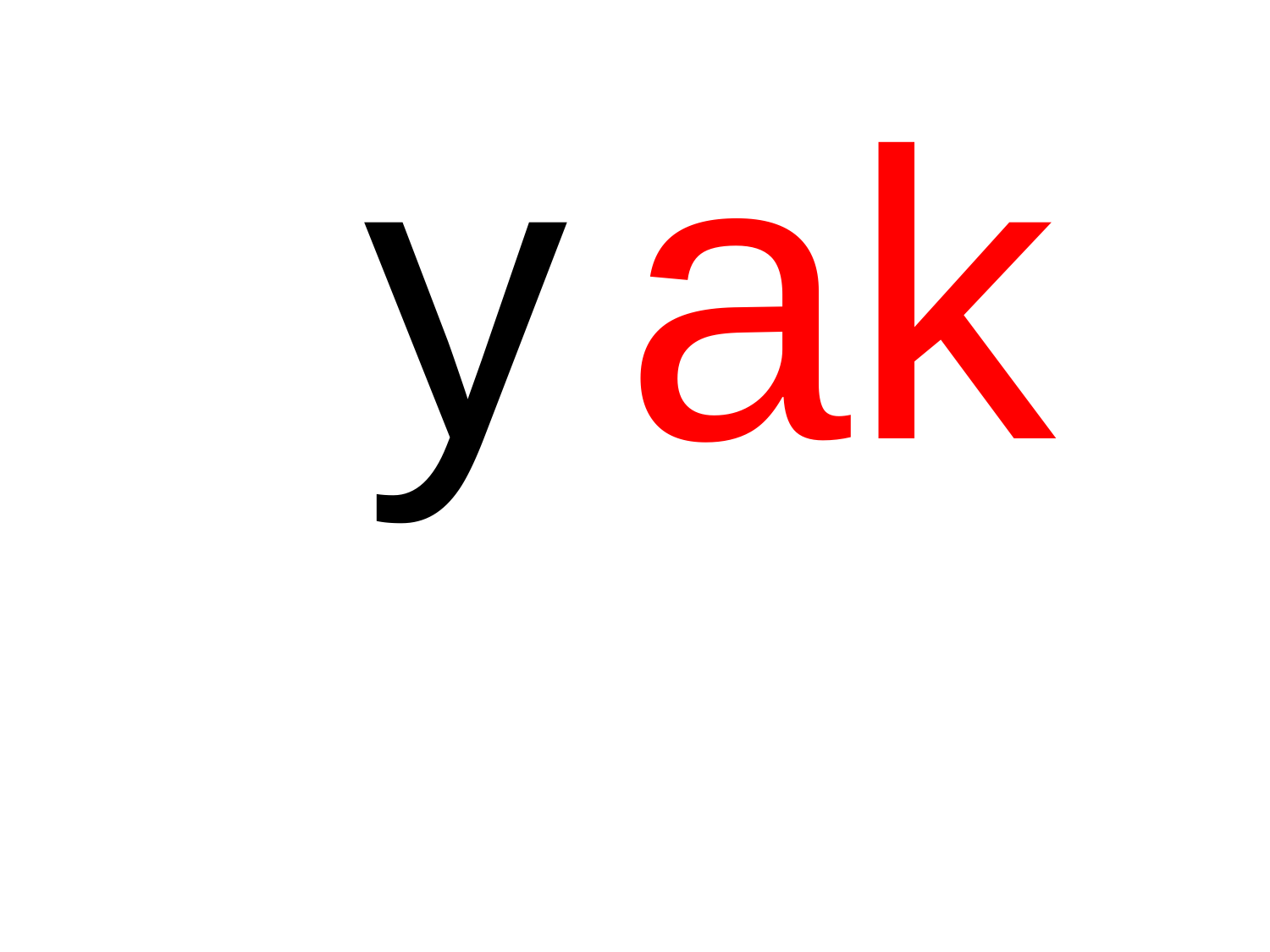

| y |
| --- |
| ak |
| --- |